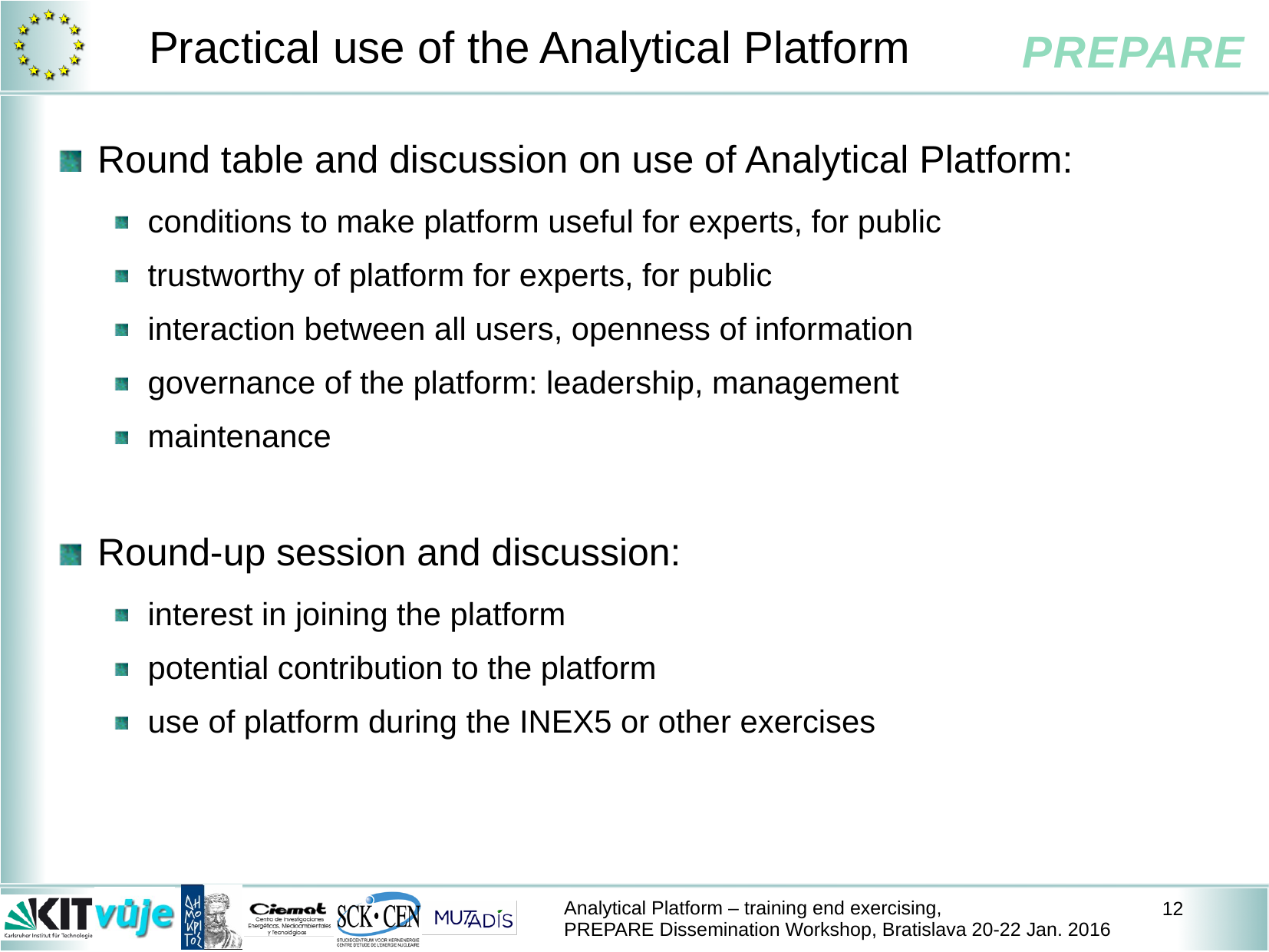

# Practical use of the Analytical Platform
Round table and discussion on use of Analytical Platform:
conditions to make platform useful for experts, for public
trustworthy of platform for experts, for public
interaction between all users, openness of information
governance of the platform: leadership, management
maintenance

Round-up session and discussion:
interest in joining the platform
potential contribution to the platform
use of platform during the INEX5 or other exercises